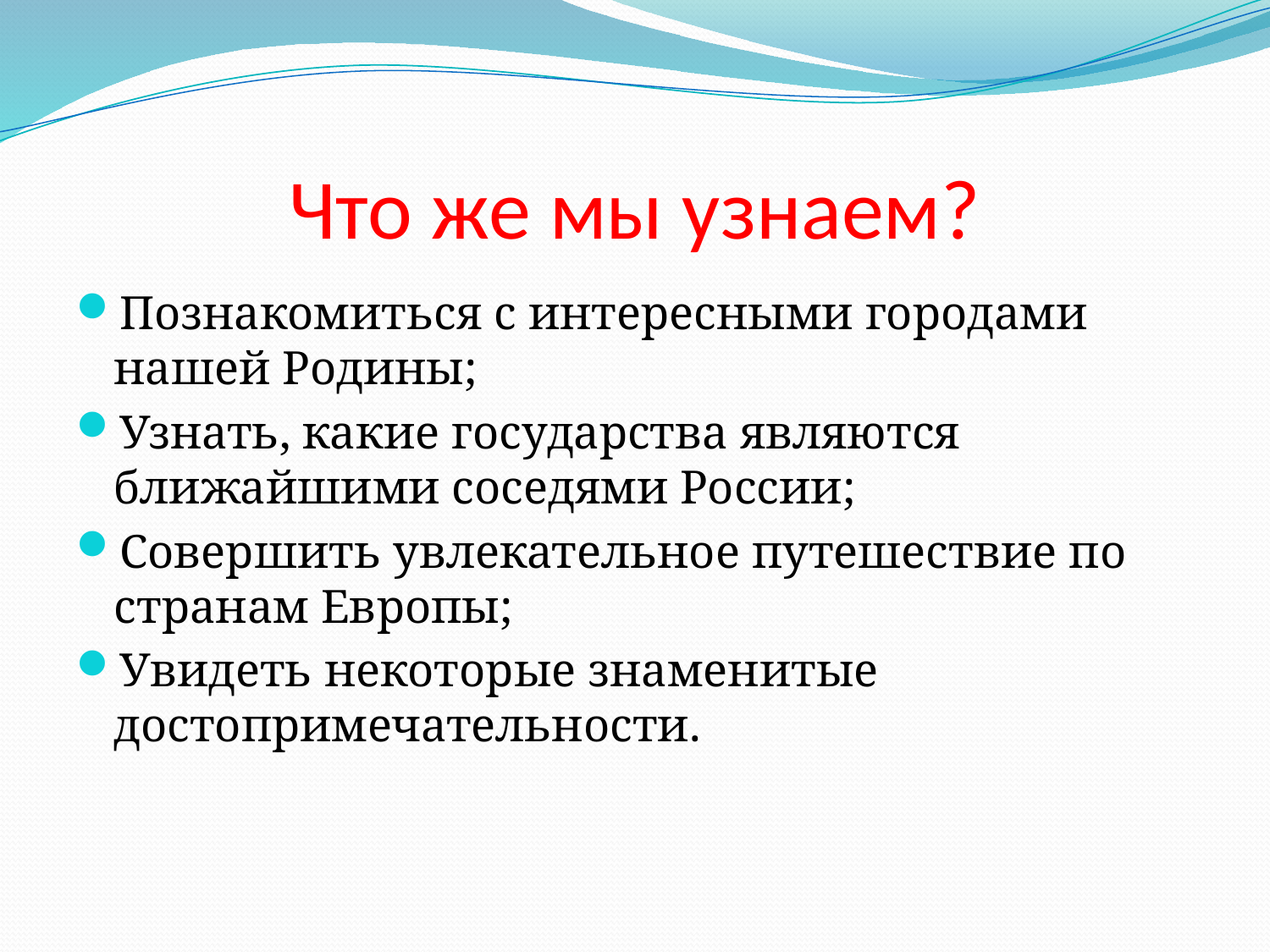

# Что же мы узнаем?
Познакомиться с интересными городами нашей Родины;
Узнать, какие государства являются ближайшими соседями России;
Совершить увлекательное путешествие по странам Европы;
Увидеть некоторые знаменитые достопримечательности.